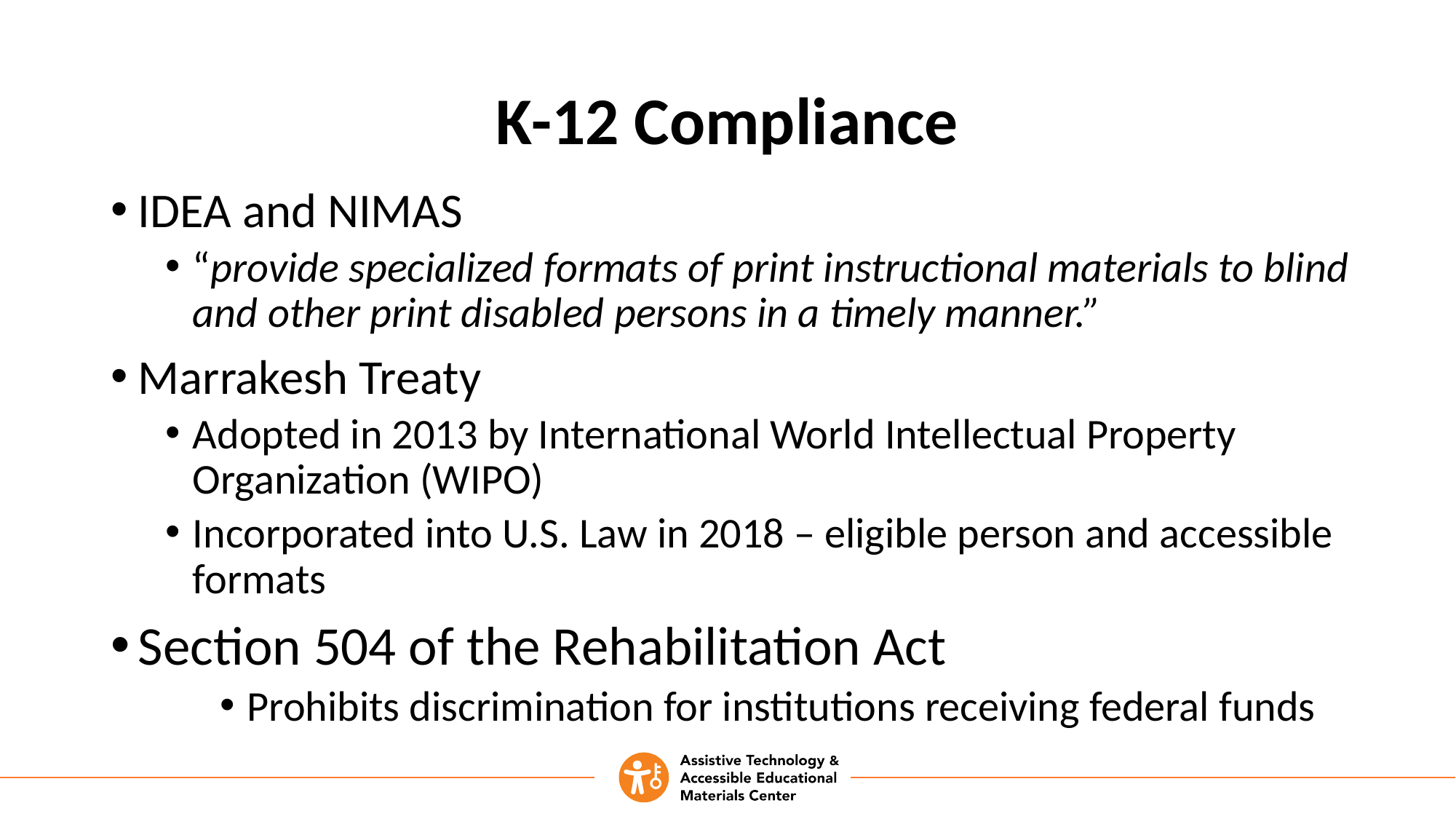

# K-12 Compliance
IDEA and NIMAS
“provide specialized formats of print instructional materials to blind and other print disabled persons in a timely manner.”
Marrakesh Treaty
Adopted in 2013 by International World Intellectual Property Organization (WIPO)
Incorporated into U.S. Law in 2018 – eligible person and accessible formats
Section 504 of the Rehabilitation Act
Prohibits discrimination for institutions receiving federal funds